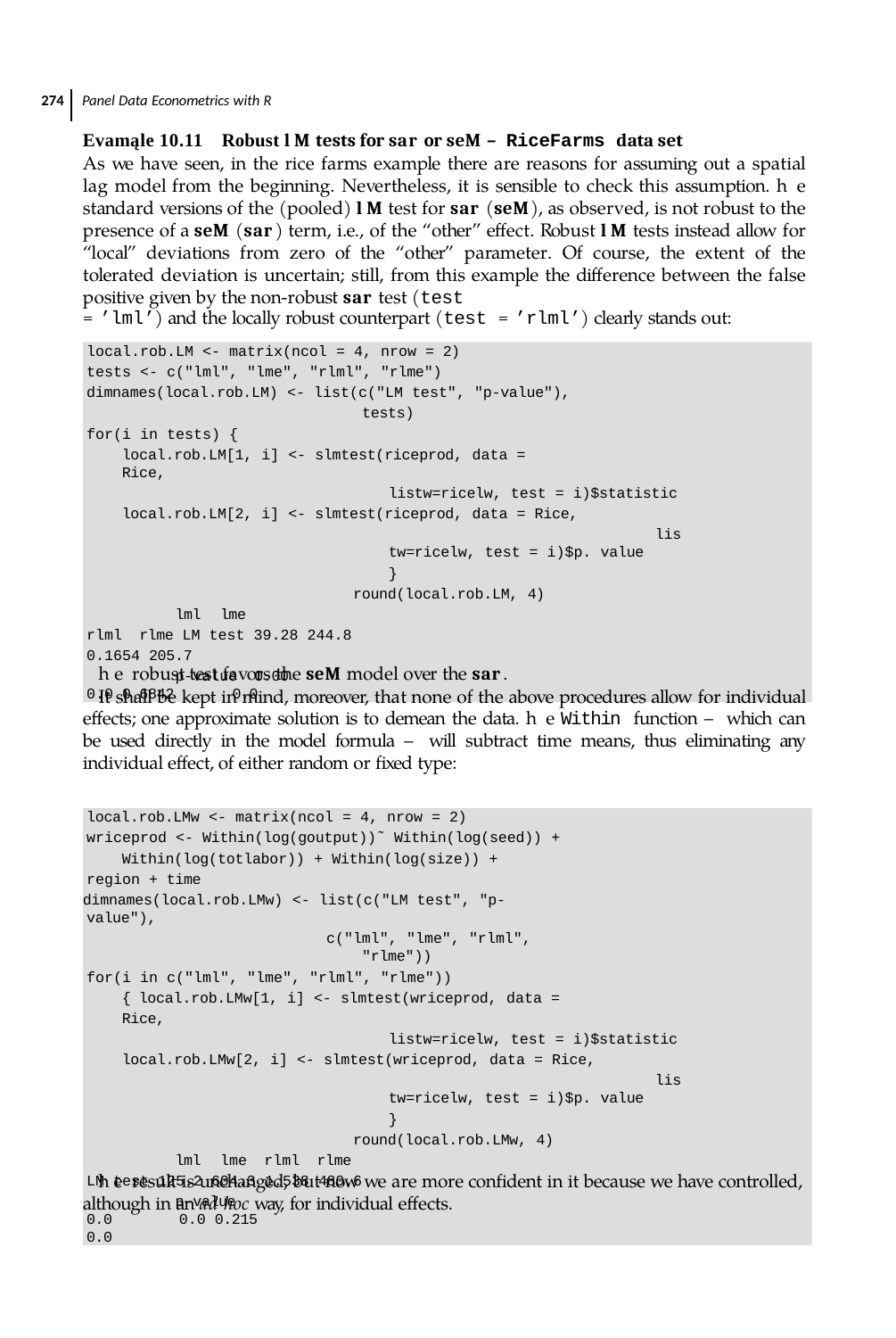

274  Panel Data Econometrics with R

Evamąle 10.11    Robust lm tests for sar or sem –  RiceFarms data set
As we have seen, in the rice farms example there are reasons for assuming out a spatial lag model from the beginning. Nevertheless, it is sensible to check this assumption. he standard versions of the (pooled) lm test for sar (sem), as observed, is not robust to the presence of a sem (sar) term, i.e., of the “other” effect. Robust lm tests instead allow for “local” deviations from zero of the “other” parameter. Of course, the extent of the tolerated deviation is uncertain; still, from this example the difference between the false positive given by the non-robust sar test (test
= ’lml’) and the locally robust counterpart (test = ’rlml’) clearly stands out:

local.rob.LM <- matrix(ncol = 4, nrow = 2)
tests <- c("lml", "lme", "rlml", "rlme") dimnames(local.rob.LM) <- list(c("LM test", "p-value"),
tests)
for(i in tests) {
local.rob.LM[1, i] <- slmtest(riceprod, data = Rice,
listw=ricelw, test = i)$statistic local.rob.LM[2, i] <- slmtest(riceprod, data = Rice,
listw=ricelw, test = i)$p. value
}
round(local.rob.LM, 4)
lml	lme	rlml rlme LM test 39.28 244.8 0.1654 205.7
p-value 0.00	0.0 0.6842	0.0
he robust test favors the sem model over the sar.
It shall be kept in mind, moreover, that none of the above procedures allow for individual effects; one approximate solution is to demean the data. he Within function – which can be used directly in the model formula – will subtract time means, thus eliminating any individual effect, of either random or ﬁxed type:
local.rob.LMw <- matrix(ncol = 4, nrow = 2)
wriceprod <- Within(log(goutput)) ̃ Within(log(seed)) + Within(log(totlabor)) + Within(log(size)) +
region + time
dimnames(local.rob.LMw) <- list(c("LM test", "p-value"),
c("lml", "lme", "rlml", "rlme"))
for(i in c("lml", "lme", "rlml", "rlme")) { local.rob.LMw[1, i] <- slmtest(wriceprod, data = Rice,
listw=ricelw, test = i)$statistic local.rob.LMw[2, i] <- slmtest(wriceprod, data = Rice,
listw=ricelw, test = i)$p. value
}
round(local.rob.LMw, 4)
lml	lme rlml rlme LM test 125.2 604.3 1.538 480.6
p-value	0.0	0.0 0.215	0.0
he result is unchanged, but now we are more conﬁdent in it because we have controlled, although in an ad hoc way, for individual effects.